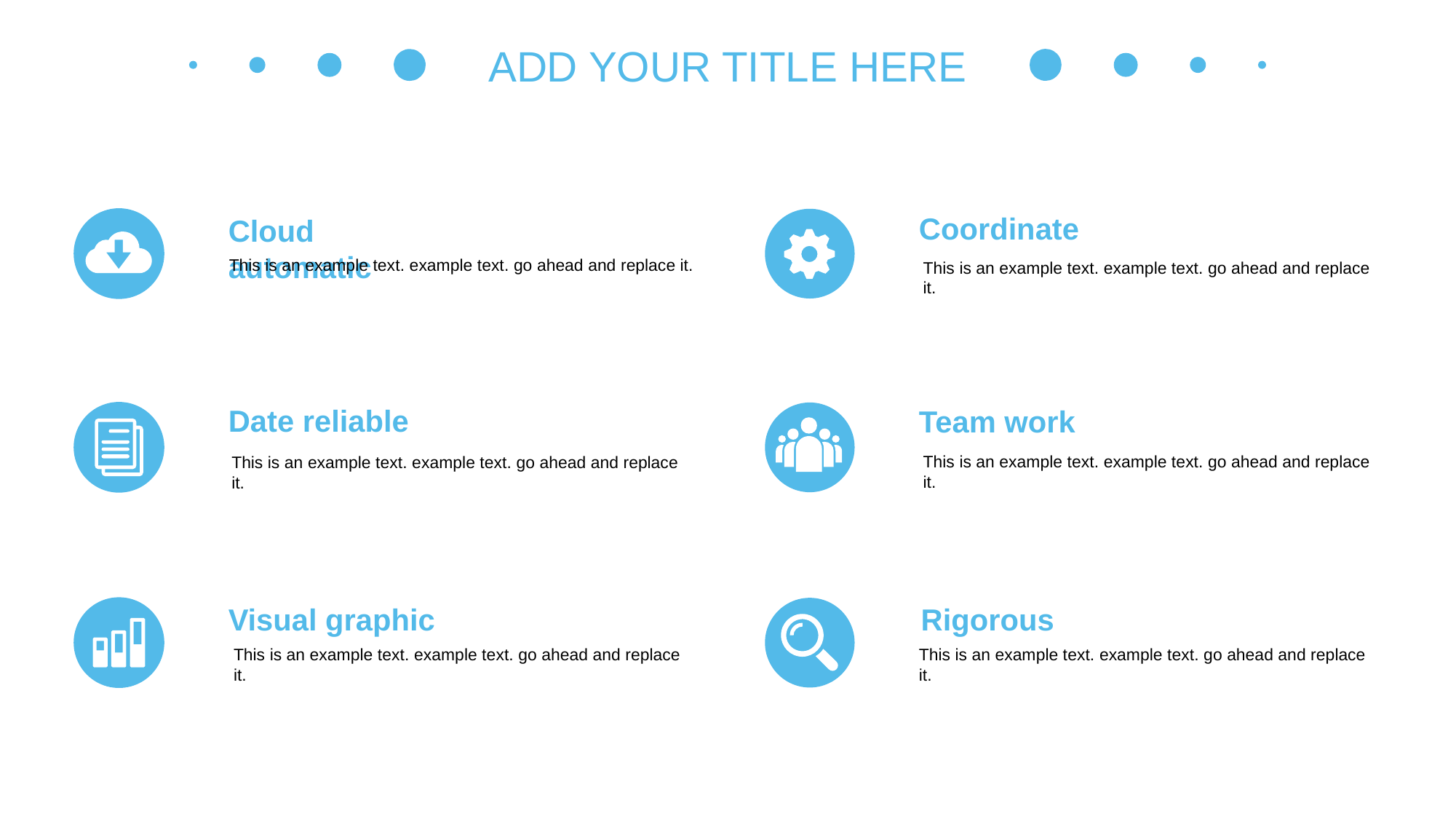

ADD YOUR TITLE HERE

Coordinate
This is an example text. example text. go ahead and replace it.
Cloud automatic
This is an example text. example text. go ahead and replace it.

Date reliable
This is an example text. example text. go ahead and replace it.
Team work
This is an example text. example text. go ahead and replace it.

Visual graphic
This is an example text. example text. go ahead and replace it.
Rigorous
This is an example text. example text. go ahead and replace it.